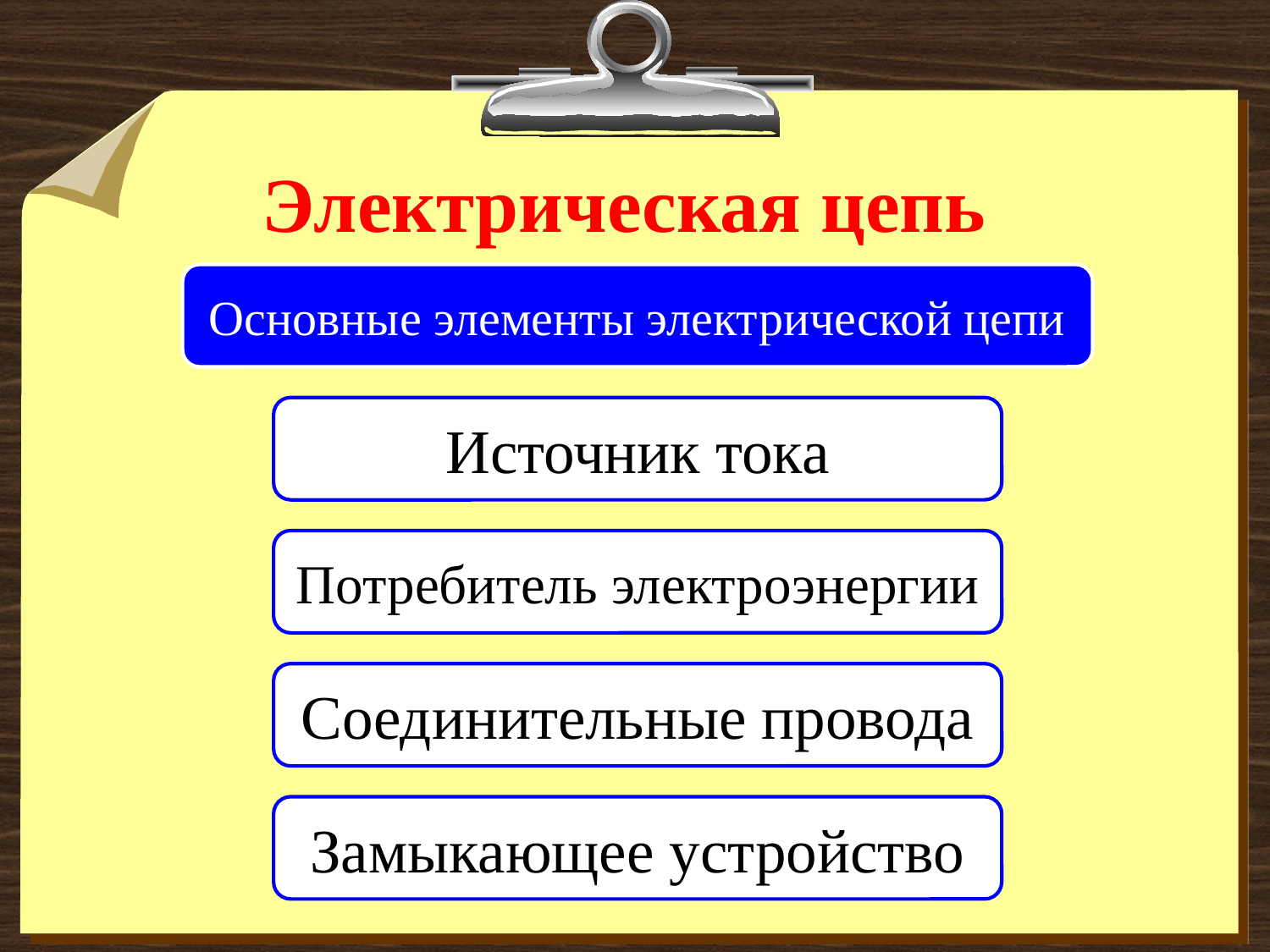

# Электрическая цепь
Основные элементы электрической цепи
Источник тока
Потребитель электроэнергии
Соединительные провода
Замыкающее устройство